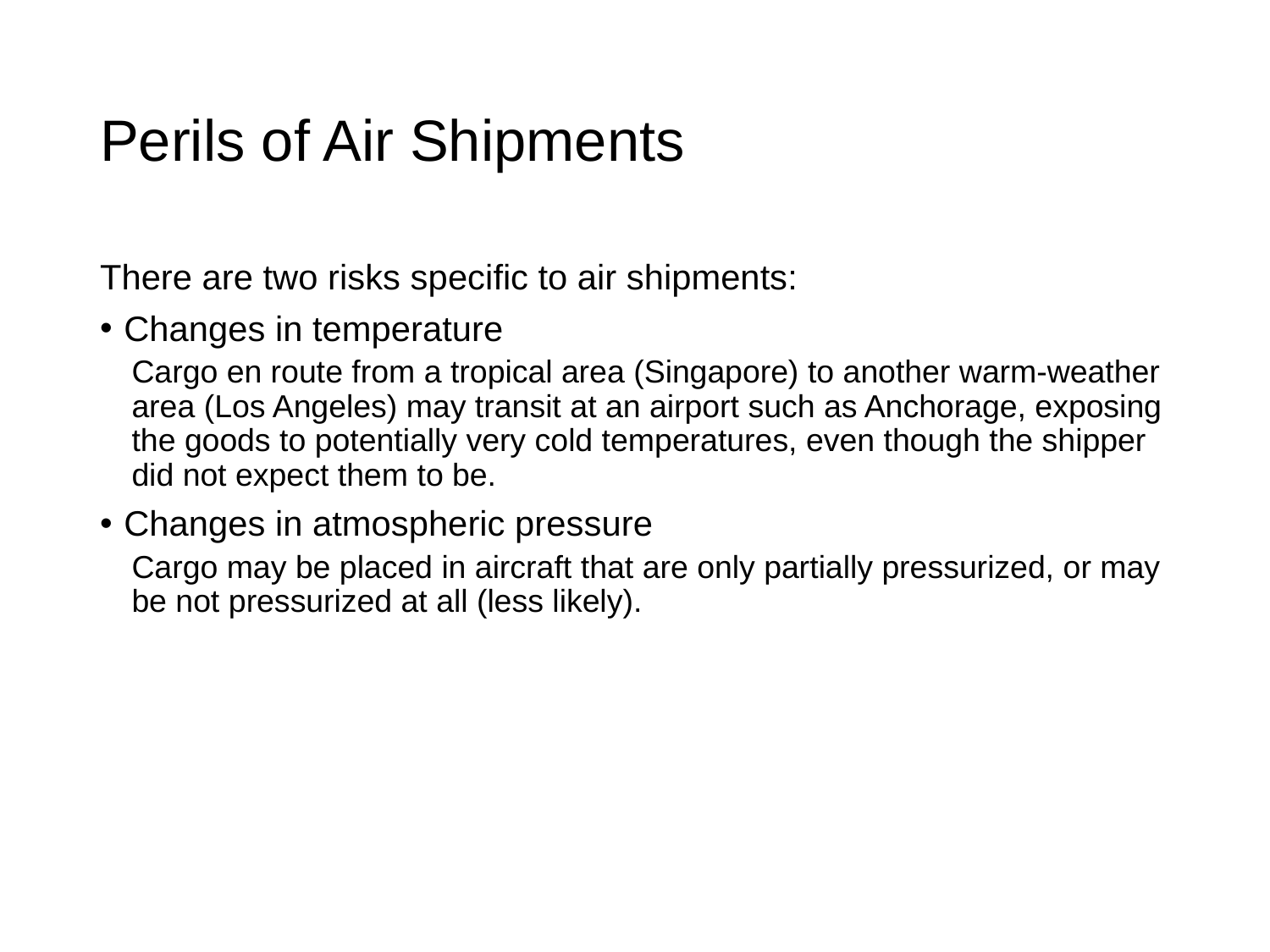

# Perils of Air Shipments
There are two risks specific to air shipments:
Changes in temperature
Cargo en route from a tropical area (Singapore) to another warm-weather area (Los Angeles) may transit at an airport such as Anchorage, exposing the goods to potentially very cold temperatures, even though the shipper did not expect them to be.
Changes in atmospheric pressure
Cargo may be placed in aircraft that are only partially pressurized, or may be not pressurized at all (less likely).